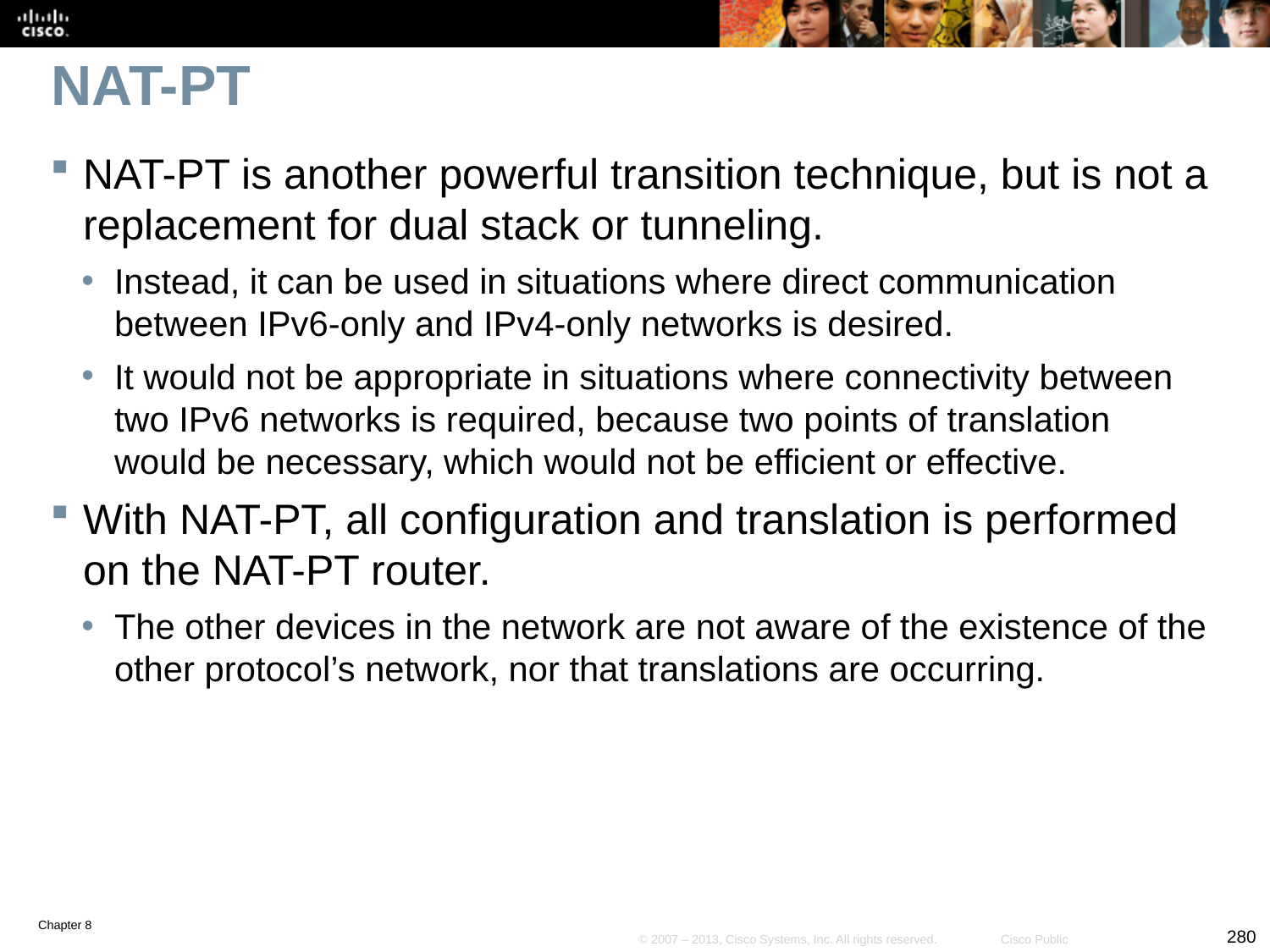

# NAT-PT
NAT-PT is another powerful transition technique, but is not a replacement for dual stack or tunneling.
Instead, it can be used in situations where direct communication between IPv6-only and IPv4-only networks is desired.
It would not be appropriate in situations where connectivity between two IPv6 networks is required, because two points of translation would be necessary, which would not be efficient or effective.
With NAT-PT, all configuration and translation is performed on the NAT-PT router.
The other devices in the network are not aware of the existence of the other protocol’s network, nor that translations are occurring.